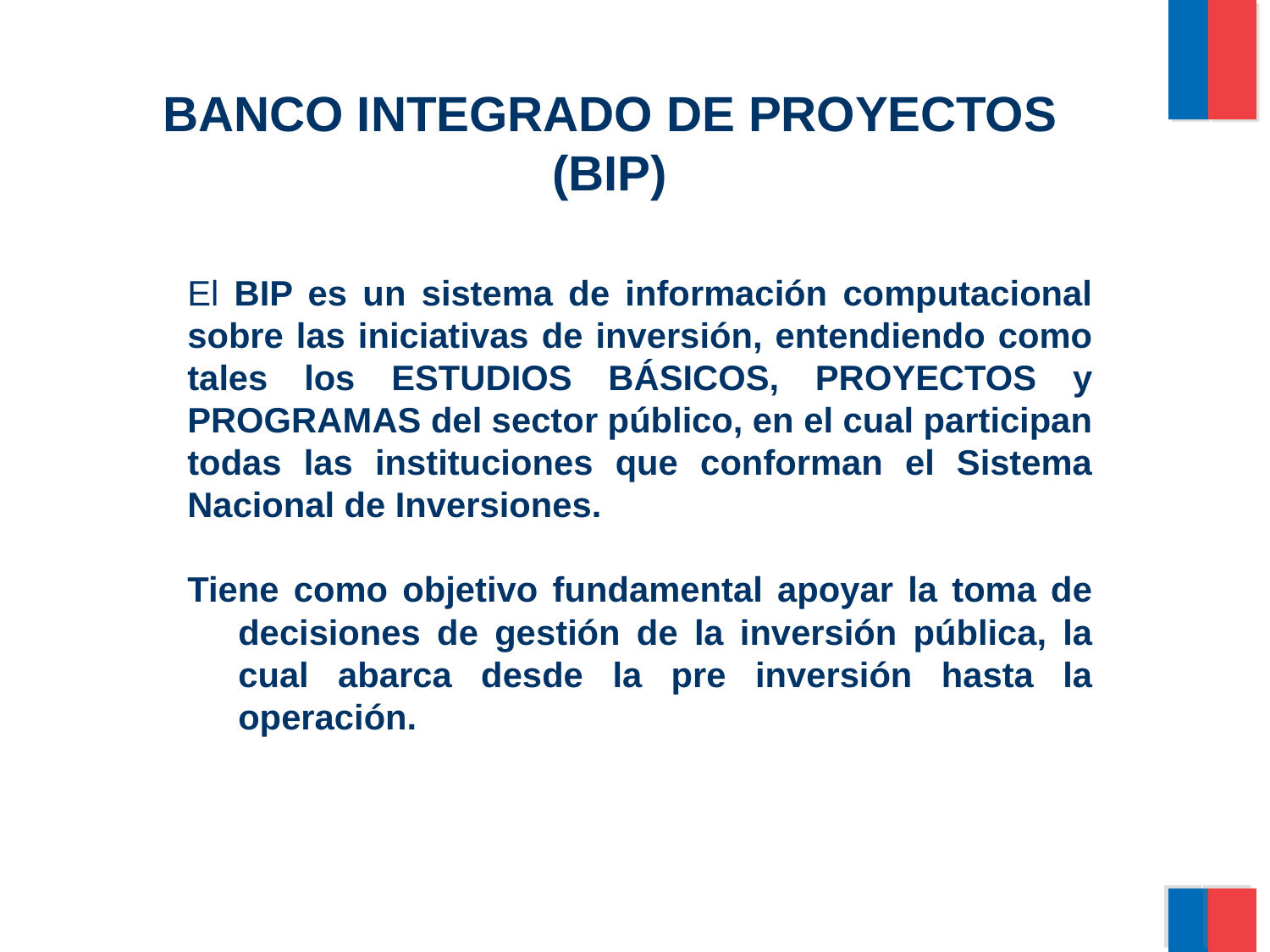

BANCO INTEGRADO DE PROYECTOS (BIP)
El BIP es un sistema de información computacional sobre las iniciativas de inversión, entendiendo como tales los ESTUDIOS BÁSICOS, PROYECTOS y PROGRAMAS del sector público, en el cual participan todas las instituciones que conforman el Sistema Nacional de Inversiones.

Tiene como objetivo fundamental apoyar la toma de decisiones de gestión de la inversión pública, la cual abarca desde la pre inversión hasta la operación.